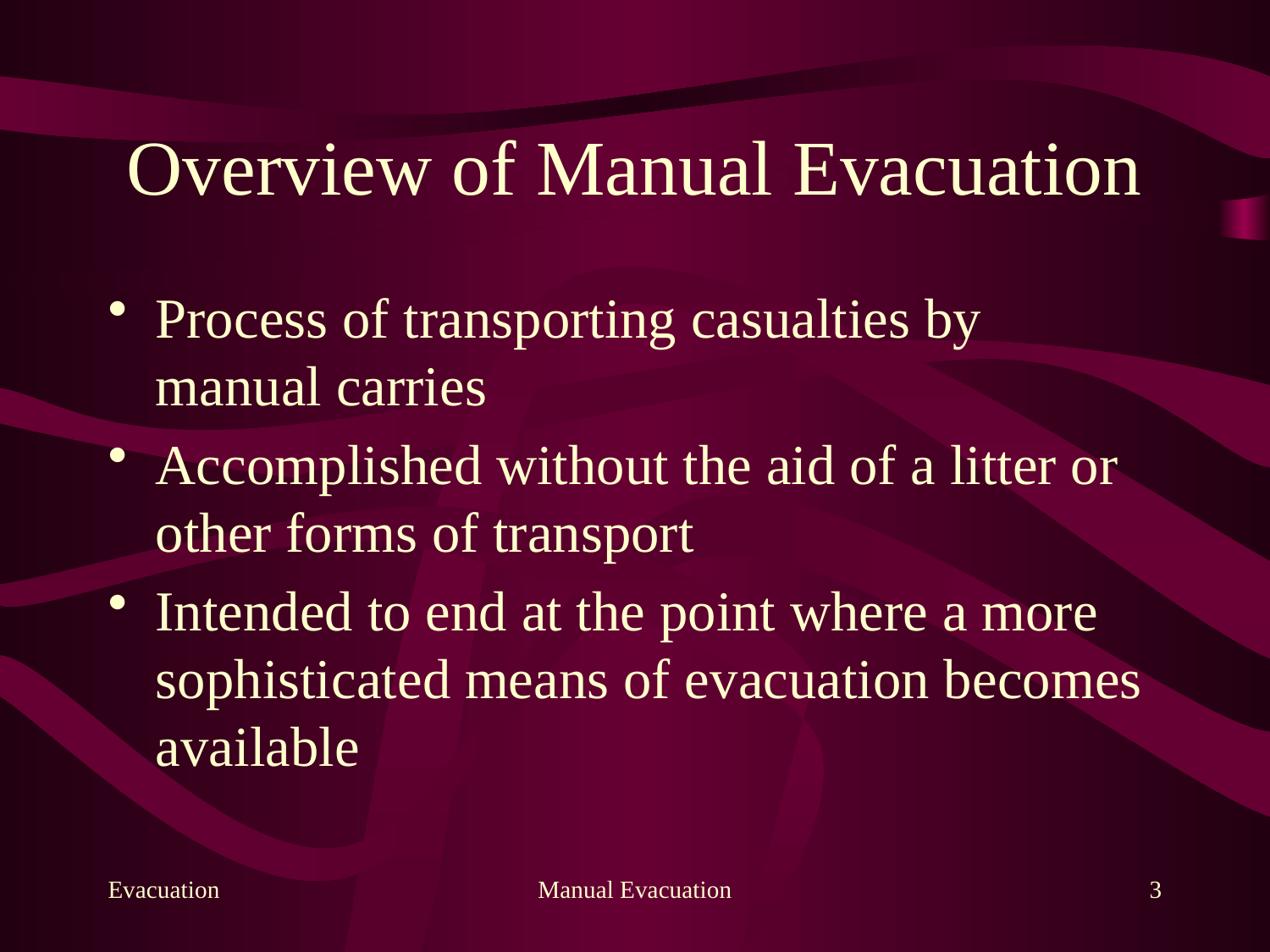

# Overview of Manual Evacuation
Process of transporting casualties by manual carries
Accomplished without the aid of a litter or other forms of transport
Intended to end at the point where a more sophisticated means of evacuation becomes available
Evacuation
Manual Evacuation
3